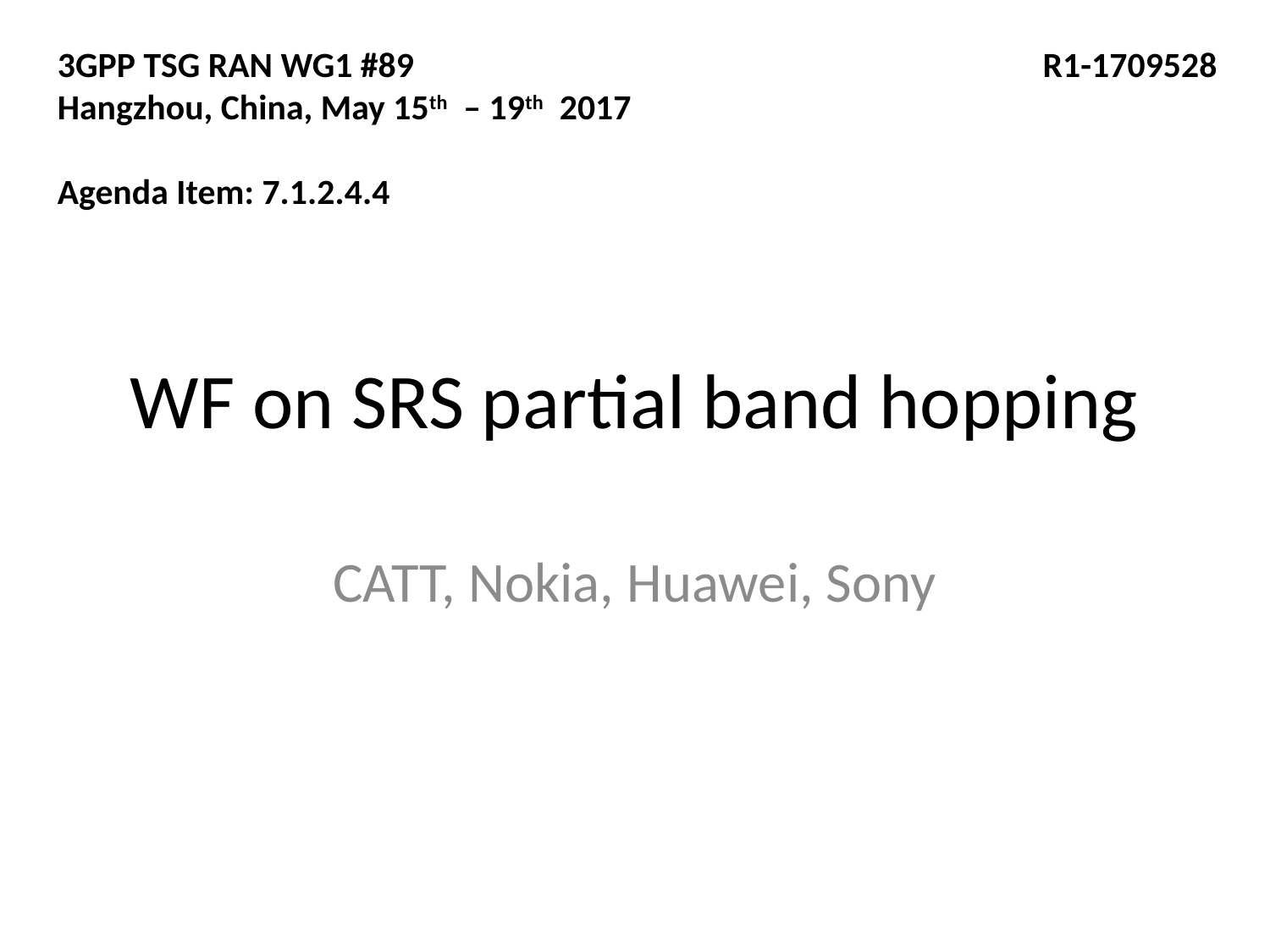

3GPP TSG RAN WG1 #89					            R1-1709528
Hangzhou, China, May 15th  – 19th  2017

Agenda Item: 7.1.2.4.4

# WF on SRS partial band hopping
CATT, Nokia, Huawei, Sony